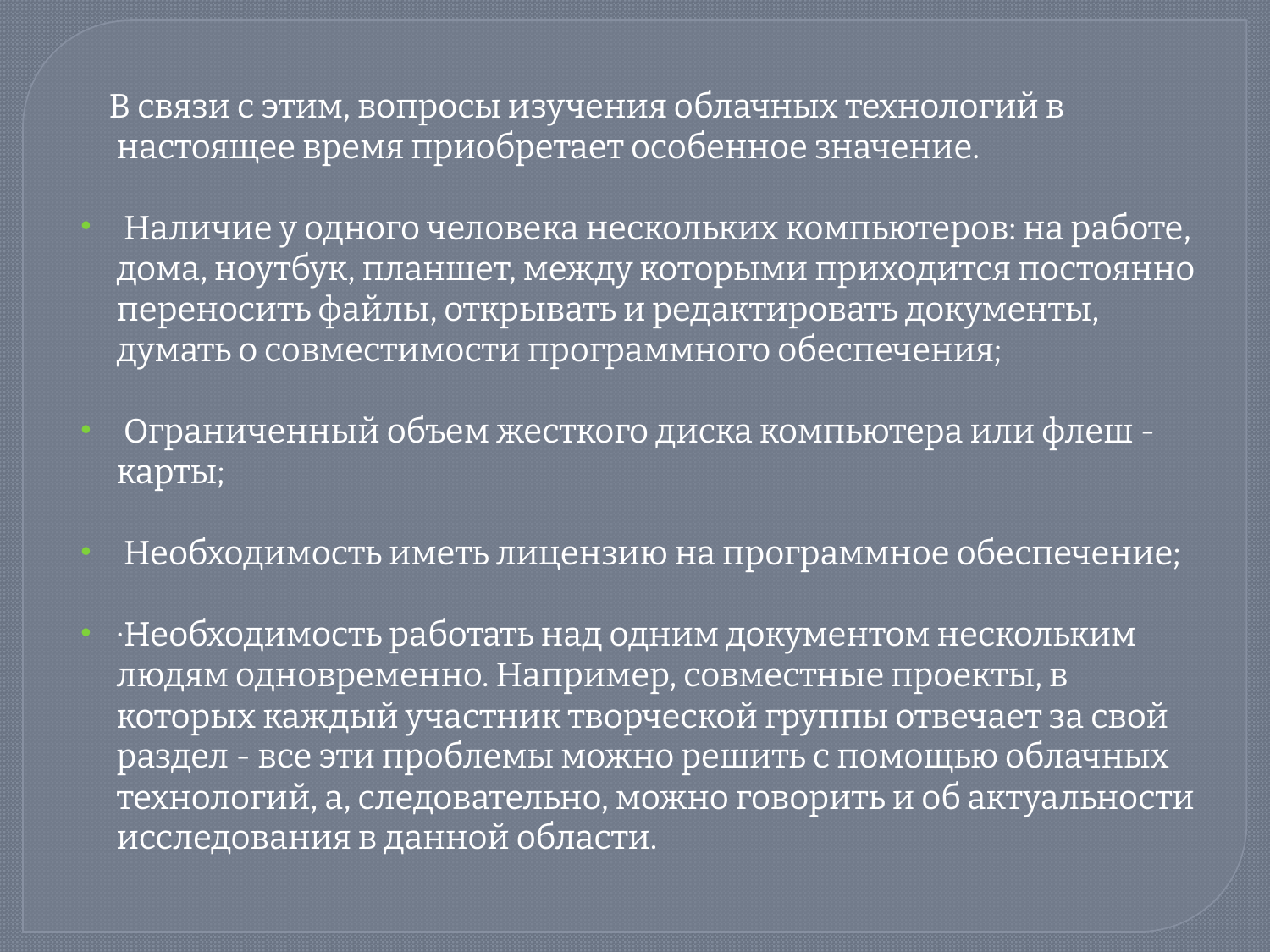

В связи с этим, вопросы изучения облачных технологий в настоящее время приобретает особенное значение.

 Наличие у одного человека нескольких компьютеров: на работе, дома, ноутбук, планшет, между которыми приходится постоянно переносить файлы, открывать и редактировать документы, думать о совместимости программного обеспечения;

 Ограниченный объем жесткого диска компьютера или флеш - карты;

 Необходимость иметь лицензию на программное обеспечение;

·Необходимость работать над одним документом нескольким людям одновременно. Например, совместные проекты, в которых каждый участник творческой группы отвечает за свой раздел - все эти проблемы можно решить с помощью облачных технологий, а, следовательно, можно говорить и об актуальности исследования в данной области.